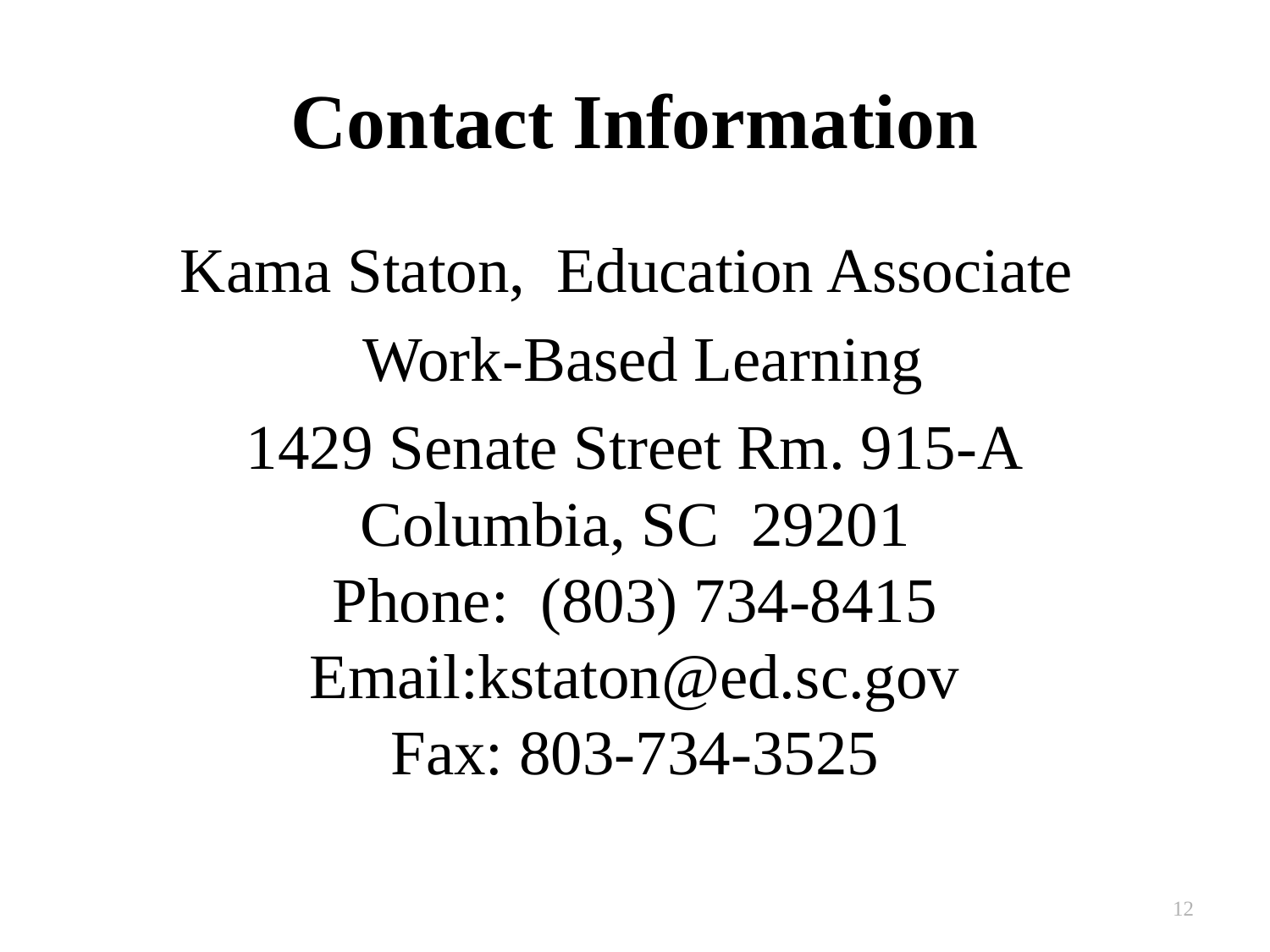

# Contact Information
Kama Staton,  Education Associate
 Work-Based Learning
1429 Senate Street Rm. 915-A
Columbia, SC  29201
Phone:  (803) 734-8415
Email:kstaton@ed.sc.gov
Fax: 803-734-3525

12